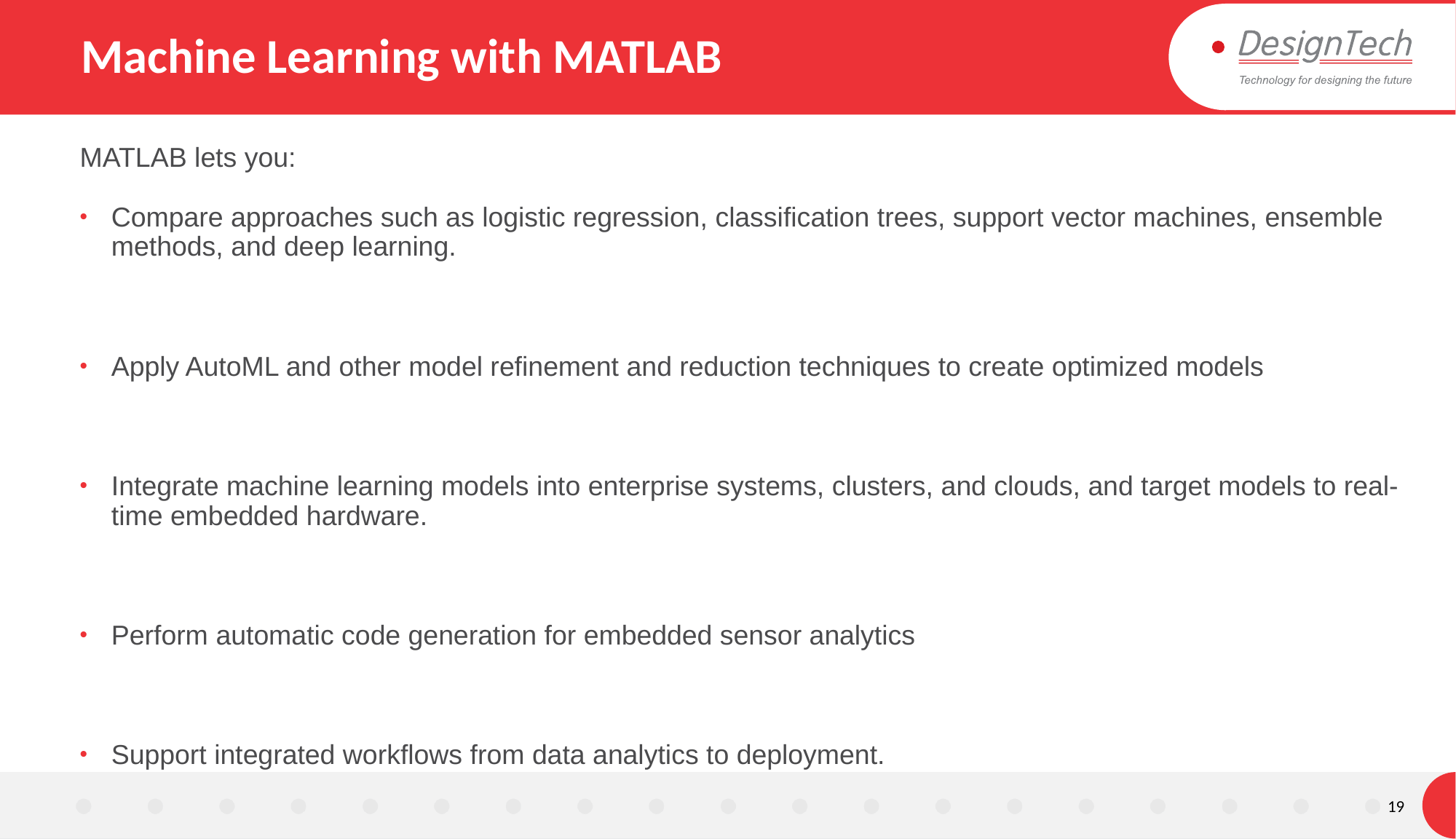

# Machine Learning with MATLAB
MATLAB lets you:
Compare approaches such as logistic regression, classification trees, support vector machines, ensemble methods, and deep learning.

Apply AutoML and other model refinement and reduction techniques to create optimized models

Integrate machine learning models into enterprise systems, clusters, and clouds, and target models to real-time embedded hardware.

Perform automatic code generation for embedded sensor analytics

Support integrated workflows from data analytics to deployment.
19